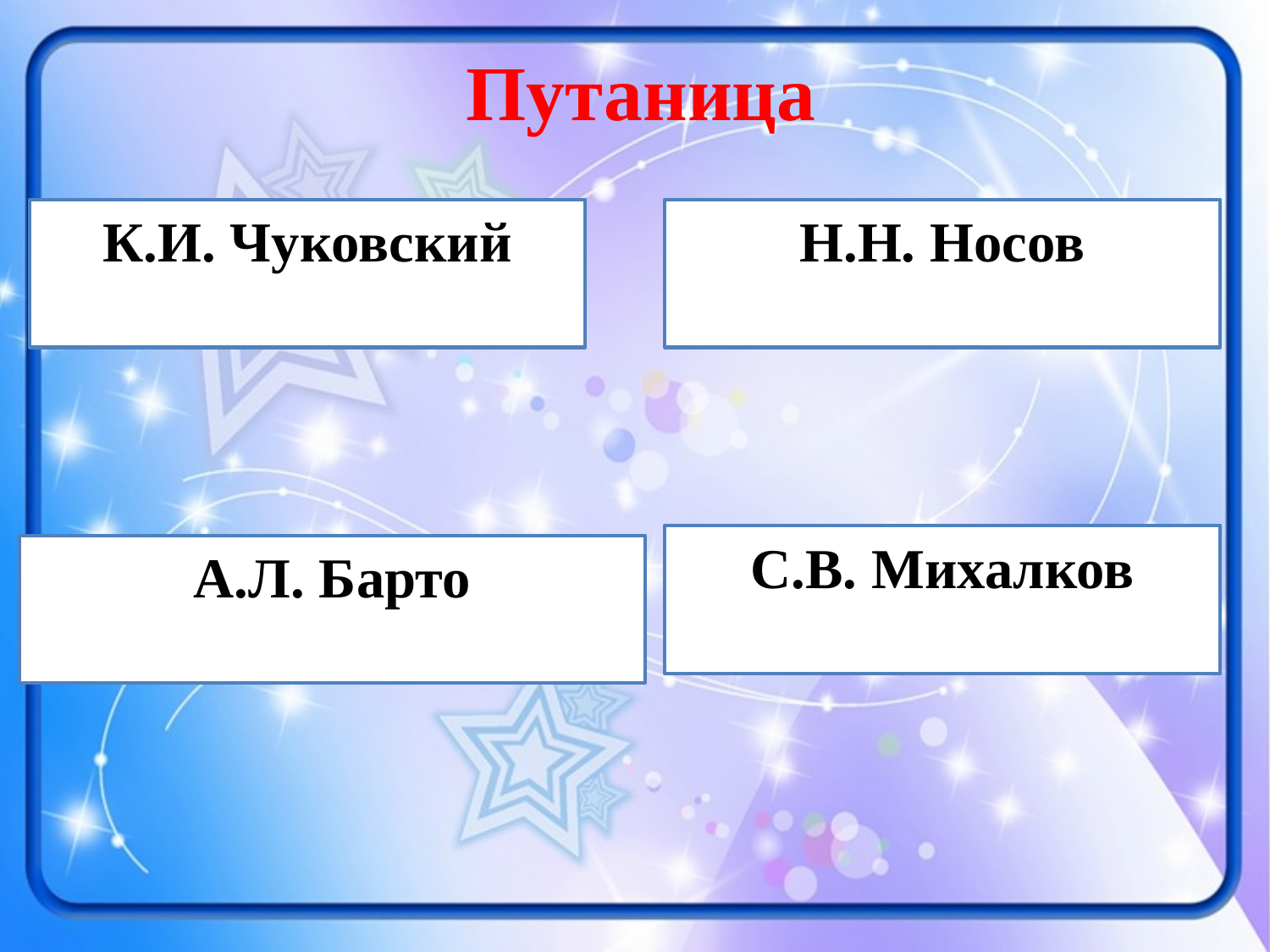

# Путаница
К.И. Чуковский

Н.Н. Носов

С.В. Михалков

А.Л. Барто